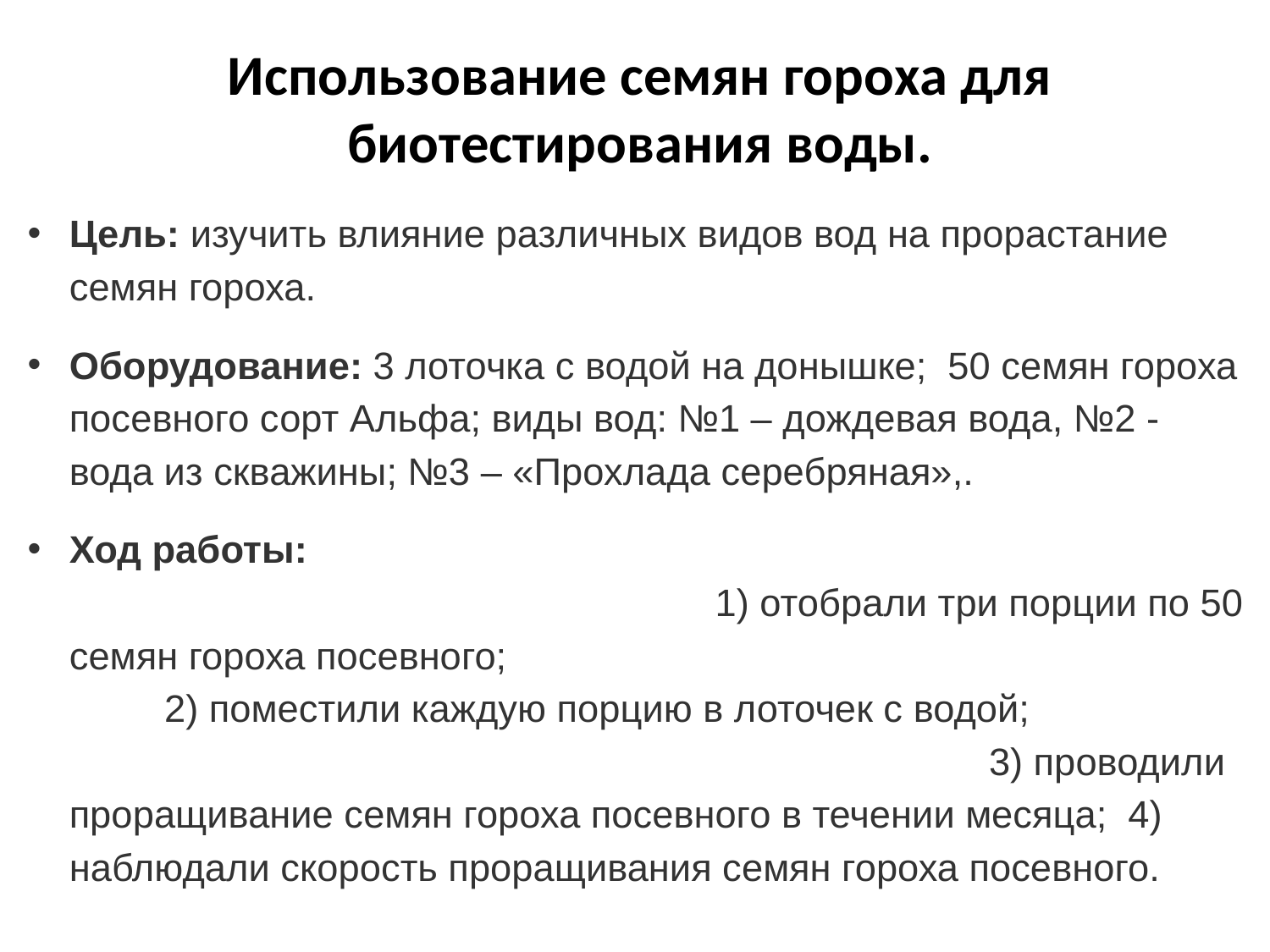

# Использование семян гороха для биотестирования воды.
Цель: изучить влияние различных видов вод на прорастание семян гороха.
Оборудование: 3 лоточка с водой на донышке;  50 семян гороха посевного сорт Альфа; виды вод: №1 – дождевая вода, №2 -  вода из скважины; №3 – «Прохлада серебряная»,.
Ход работы:                                                                                                                                                       1) отобрали три порции по 50 семян гороха посевного;                                                                                2) поместили каждую порцию в лоточек с водой;                                                                                                             3) проводили проращивание семян гороха посевного в течении месяца;  4) наблюдали скорость проращивания семян гороха посевного.